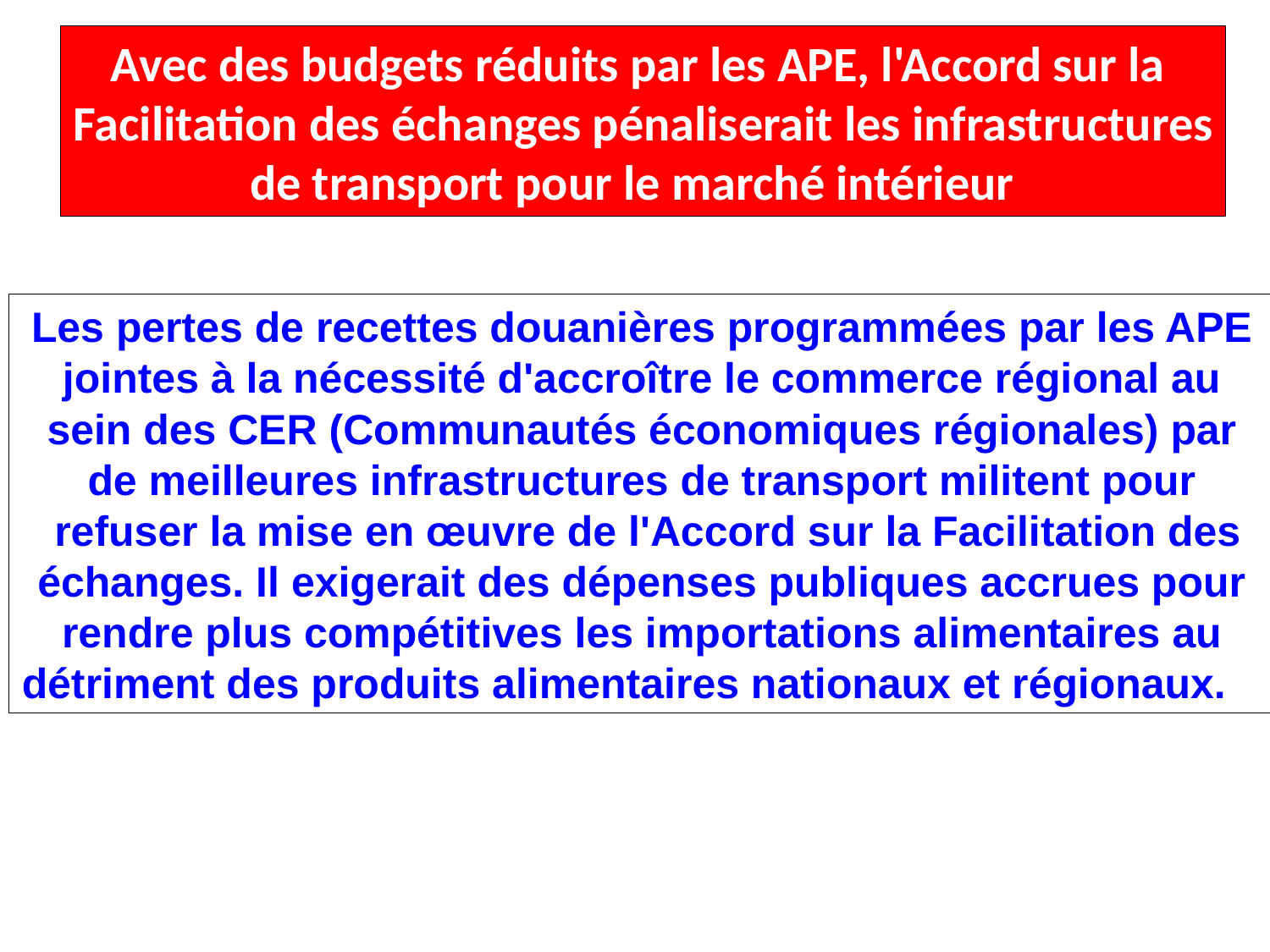

Avec des budgets réduits par les APE, l'Accord sur la
Facilitation des échanges pénaliserait les infrastructures
de transport pour le marché intérieur
Les pertes de recettes douanières programmées par les APE
jointes à la nécessité d'accroître le commerce régional au
sein des CER (Communautés économiques régionales) par
de meilleures infrastructures de transport militent pour
 refuser la mise en œuvre de l'Accord sur la Facilitation des
échanges. Il exigerait des dépenses publiques accrues pour
rendre plus compétitives les importations alimentaires au
détriment des produits alimentaires nationaux et régionaux.